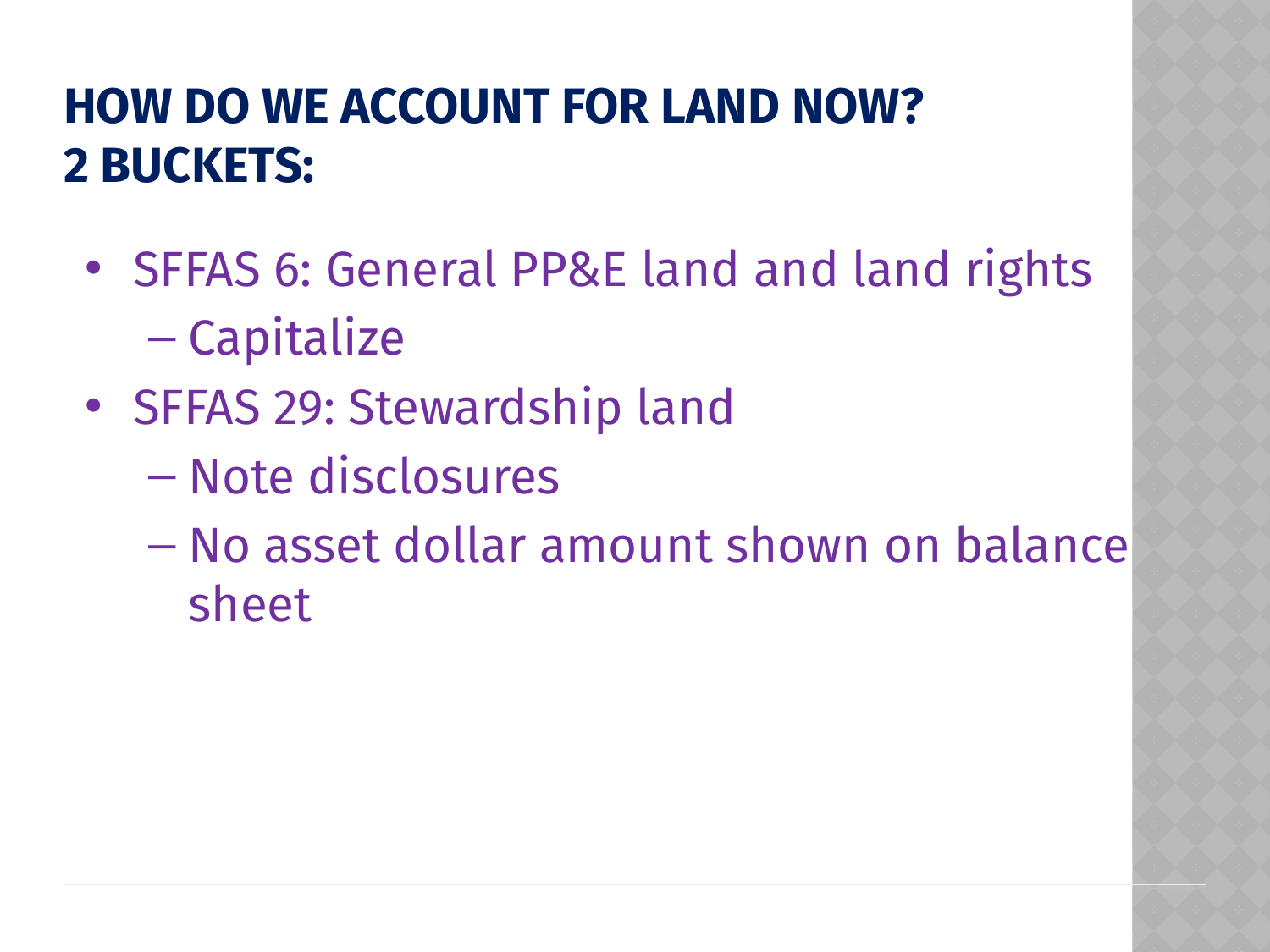

# How Do We Account for Land Now? 2 Buckets:
SFFAS 6: General PP&E land and land rights
Capitalize
SFFAS 29: Stewardship land
Note disclosures
No asset dollar amount shown on balance sheet